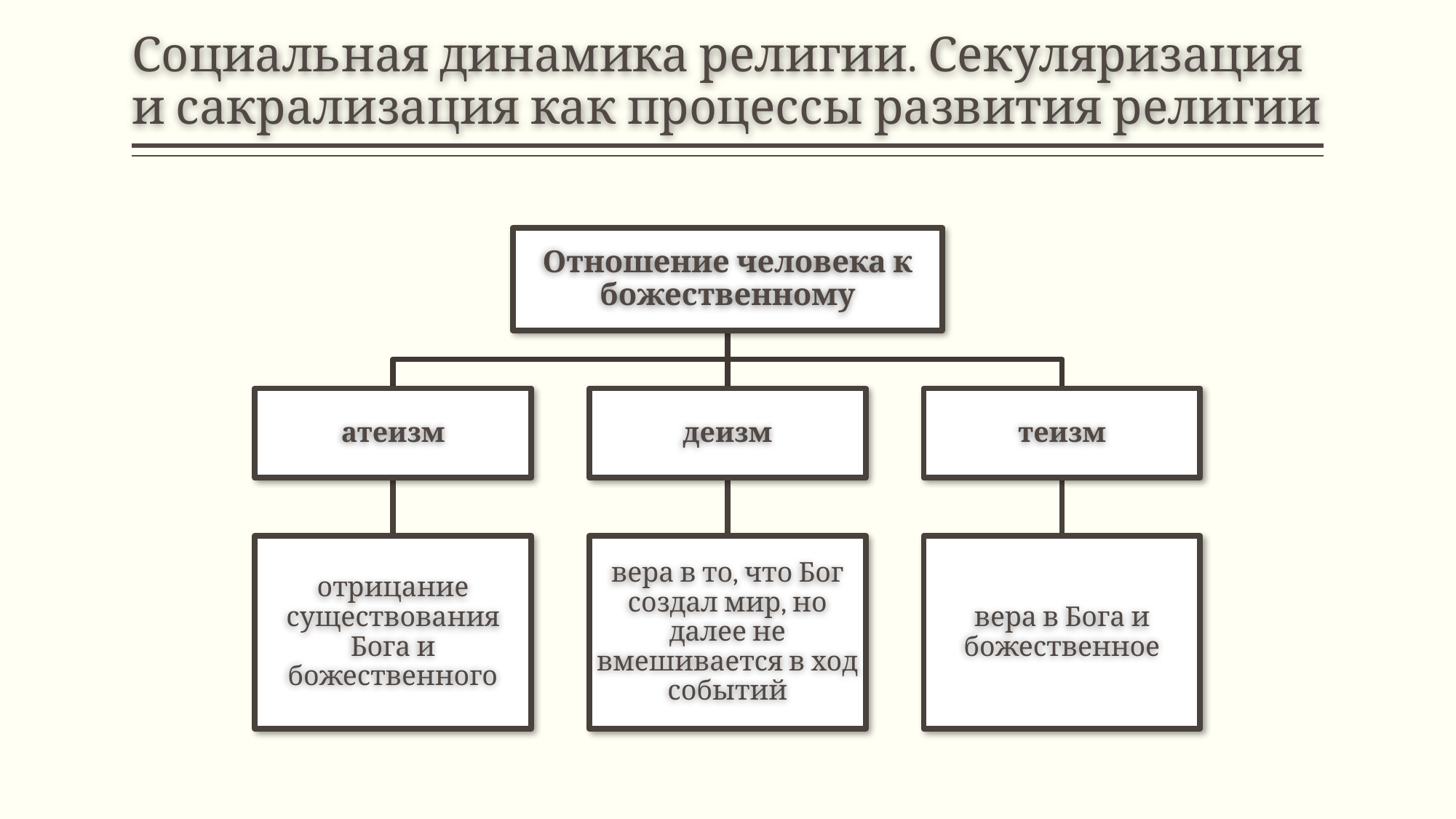

# Социальная динамика религии. Секуляризация и сакрализация как процессы развития религии

Отношение человека к божественному

атеизм

деизм

теизм

отрицание существования Бога и божественного

вера в то, что Бог создал мир, но далее не вмешивается в ход событий

вера в Бога и божественное